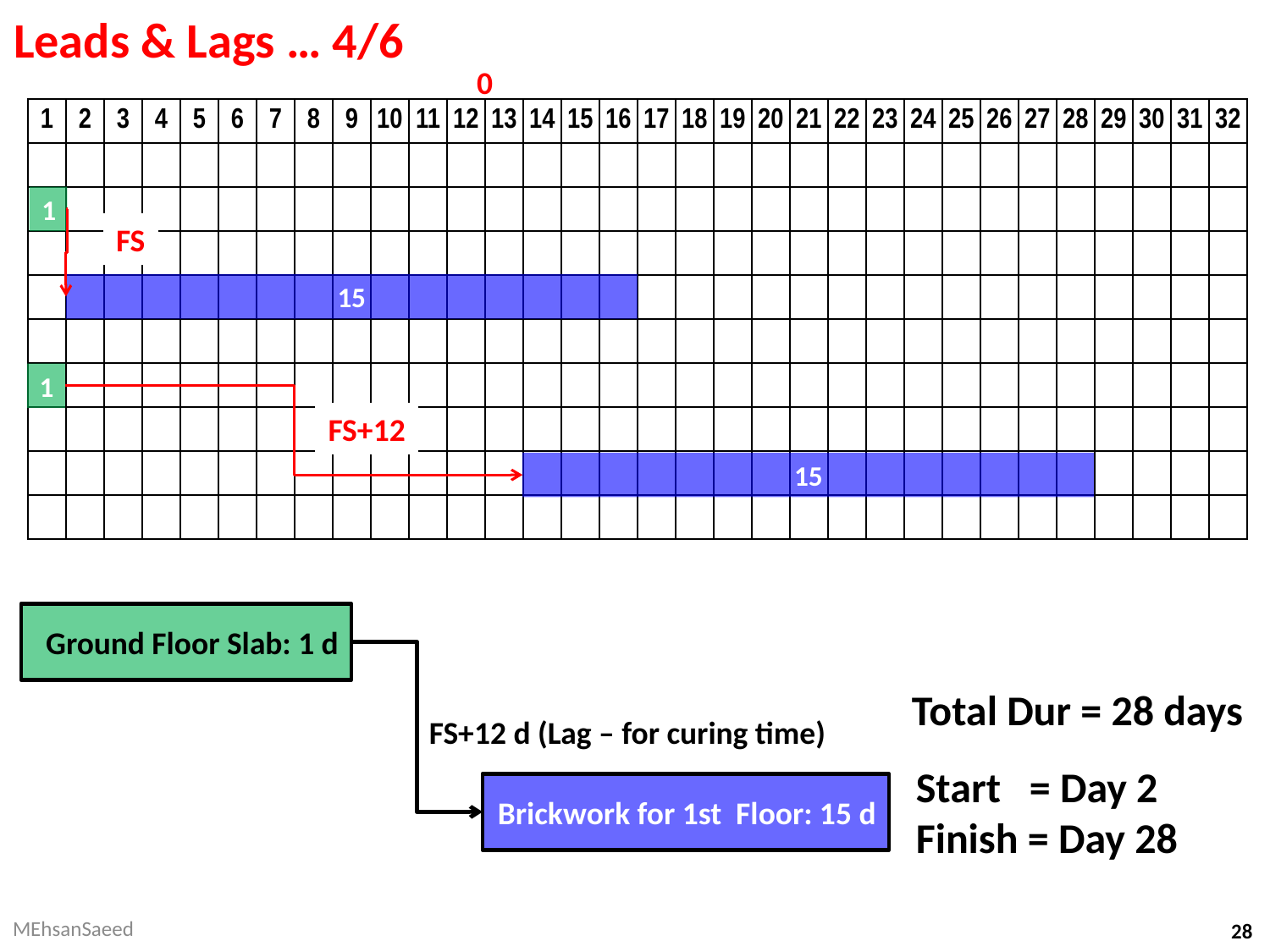

# Leads & Lags … 4/6
0
| 1 | 2 | 3 | 4 | 5 | 6 | 7 | 8 | 9 | 10 | 11 | 12 | 13 | 14 | 15 | 16 | 17 | 18 | 19 | 20 | 21 | 22 | 23 | 24 | 25 | 26 | 27 | 28 | 29 | 30 | 31 | 32 |
| --- | --- | --- | --- | --- | --- | --- | --- | --- | --- | --- | --- | --- | --- | --- | --- | --- | --- | --- | --- | --- | --- | --- | --- | --- | --- | --- | --- | --- | --- | --- | --- |
|  |  |  |  |  |  |  |  |  |  |  |  |  |  |  |  |  |  |  |  |  |  |  |  |  |  |  |  |  |  |  |  |
|  |  |  |  |  |  |  |  |  |  |  |  |  |  |  |  |  |  |  |  |  |  |  |  |  |  |  |  |  |  |  |  |
|  |  |  |  |  |  |  |  |  |  |  |  |  |  |  |  |  |  |  |  |  |  |  |  |  |  |  |  |  |  |  |  |
|  |  |  |  |  |  |  |  |  |  |  |  |  |  |  |  |  |  |  |  |  |  |  |  |  |  |  |  |  |  |  |  |
|  |  |  |  |  |  |  |  |  |  |  |  |  |  |  |  |  |  |  |  |  |  |  |  |  |  |  |  |  |  |  |  |
|  |  |  |  |  |  |  |  |  |  |  |  |  |  |  |  |  |  |  |  |  |  |  |  |  |  |  |  |  |  |  |  |
|  |  |  |  |  |  |  |  |  |  |  |  |  |  |  |  |  |  |  |  |  |  |  |  |  |  |  |  |  |  |  |  |
|  |  |  |  |  |  |  |  |  |  |  |  |  |  |  |  |  |  |  |  |  |  |  |  |  |  |  |  |  |  |  |  |
|  |  |  |  |  |  |  |  |  |  |  |  |  |  |  |  |  |  |  |  |  |  |  |  |  |  |  |  |  |  |  |  |
1
FS
15
1
FS+12
15
Ground Floor Slab: 1 d
Total Dur = 28 days
FS+12 d (Lag – for curing time)
Start   = Day 2
Finish = Day 28
Brickwork for 1st  Floor: 15 d
MEhsanSaeed
28